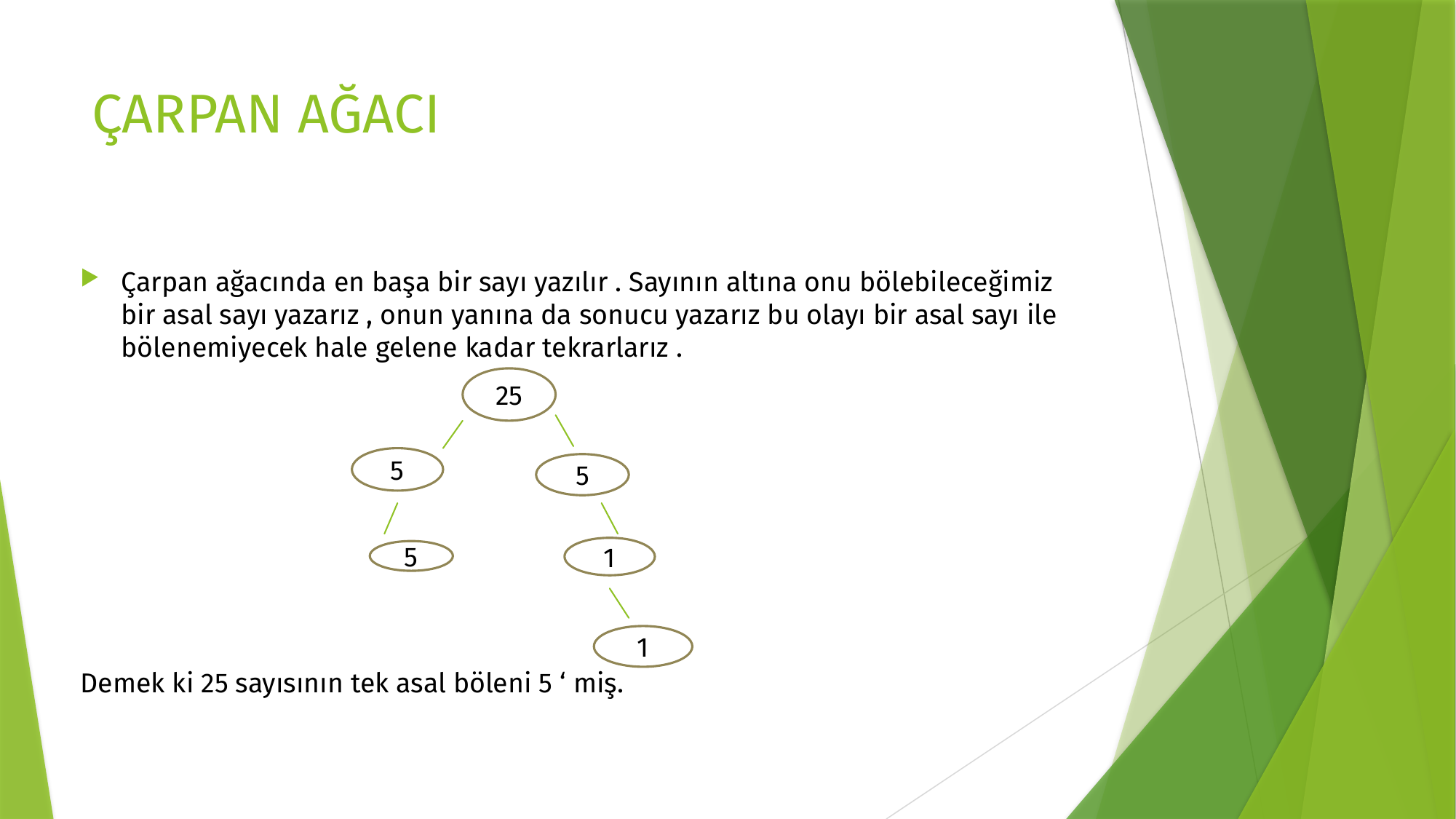

# ÇARPAN AĞACI
Çarpan ağacında en başa bir sayı yazılır . Sayının altına onu bölebileceğimiz bir asal sayı yazarız , onun yanına da sonucu yazarız bu olayı bir asal sayı ile bölenemiyecek hale gelene kadar tekrarlarız .

Demek ki 25 sayısının tek asal böleni 5 ‘ miş.
25
5
5
1
5
1